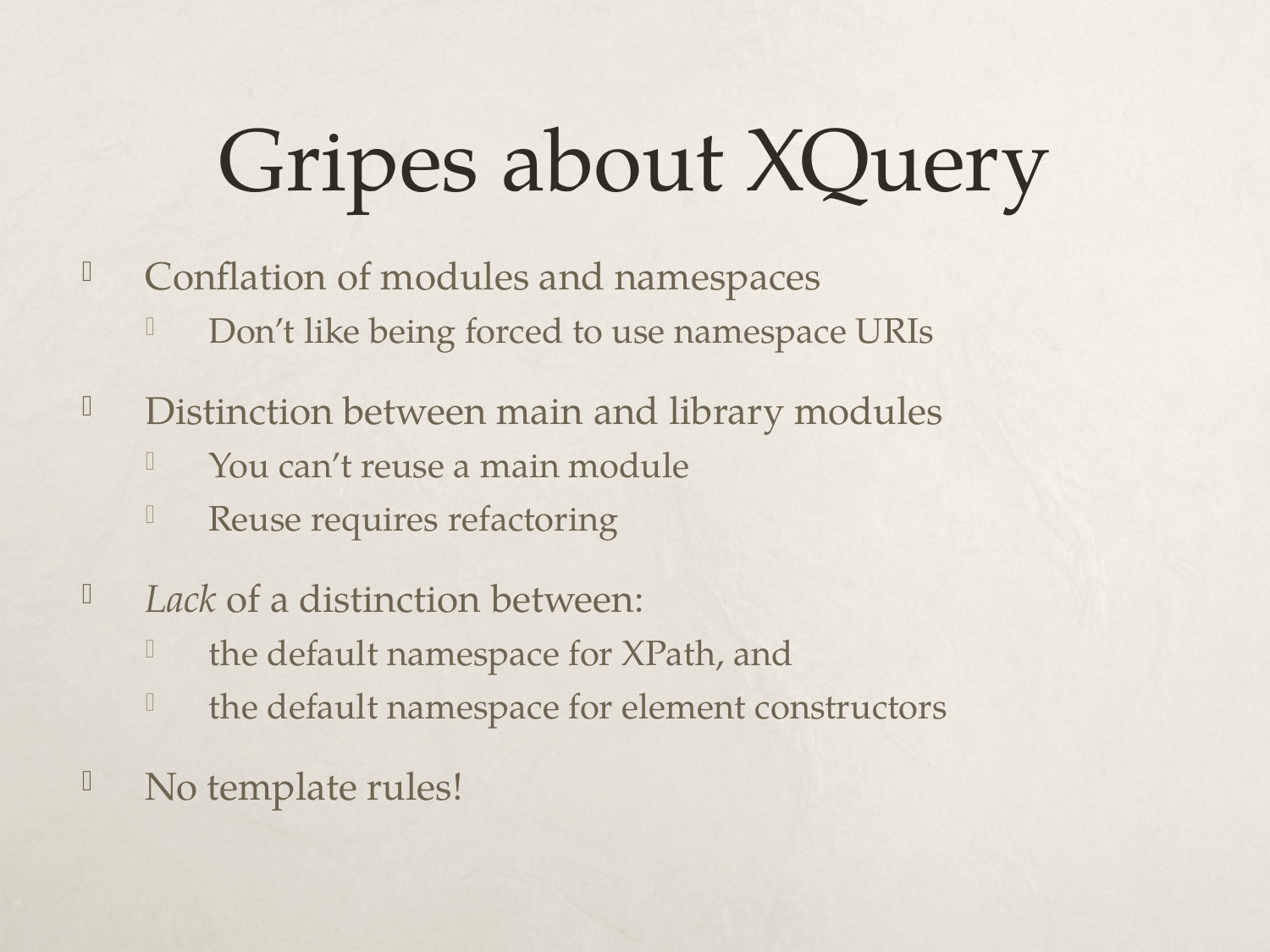

# Gripes about XQuery
Conflation of modules and namespaces
Don’t like being forced to use namespace URIs
Distinction between main and library modules
You can’t reuse a main module
Reuse requires refactoring
Lack of a distinction between:
the default namespace for XPath, and
the default namespace for element constructors
No template rules!